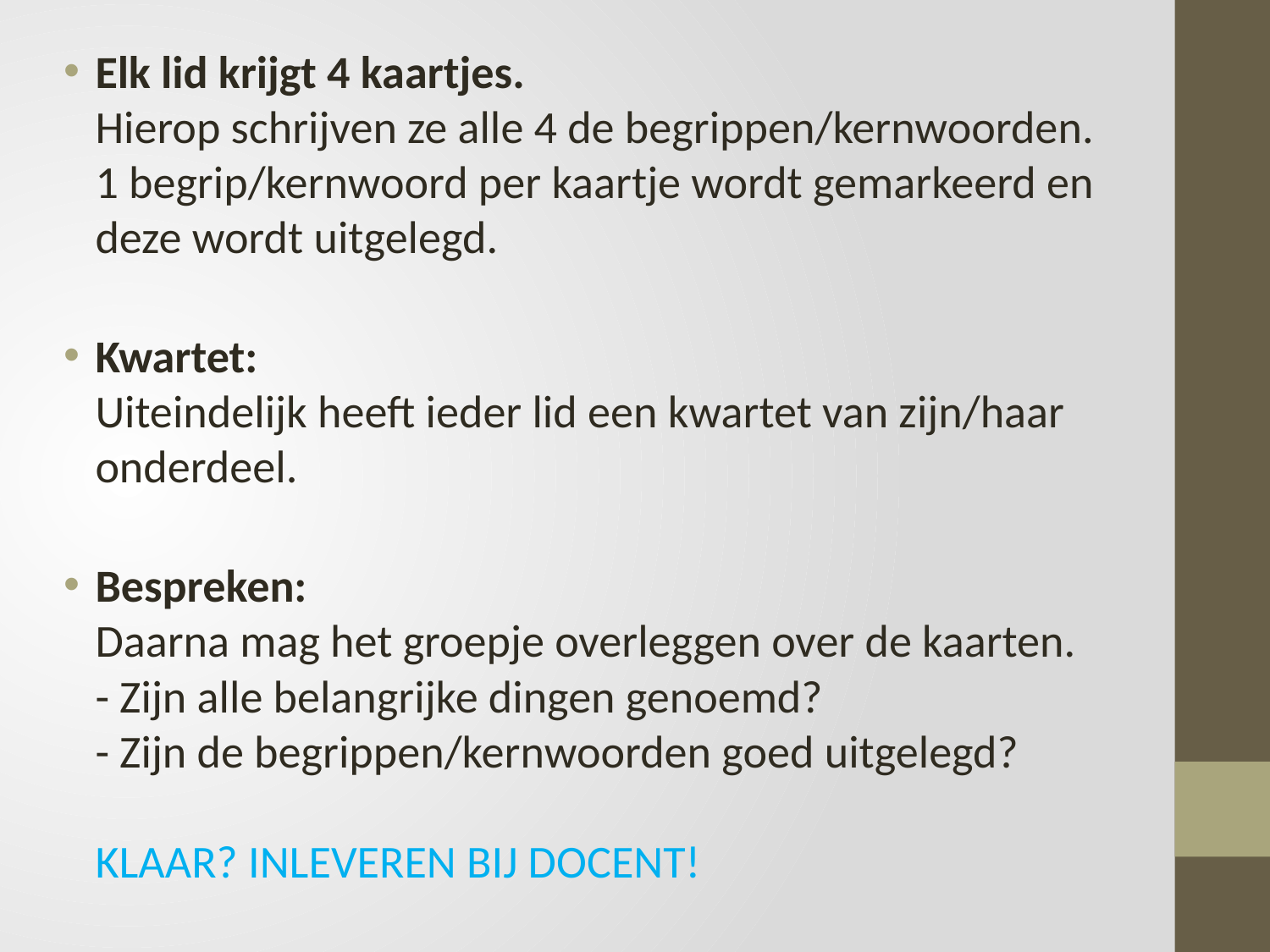

Elk lid krijgt 4 kaartjes.
Hierop schrijven ze alle 4 de begrippen/kernwoorden.
1 begrip/kernwoord per kaartje wordt gemarkeerd en deze wordt uitgelegd.
Kwartet:
Uiteindelijk heeft ieder lid een kwartet van zijn/haar onderdeel.
Bespreken:
Daarna mag het groepje overleggen over de kaarten.
- Zijn alle belangrijke dingen genoemd?
- Zijn de begrippen/kernwoorden goed uitgelegd?
KLAAR? INLEVEREN BIJ DOCENT!